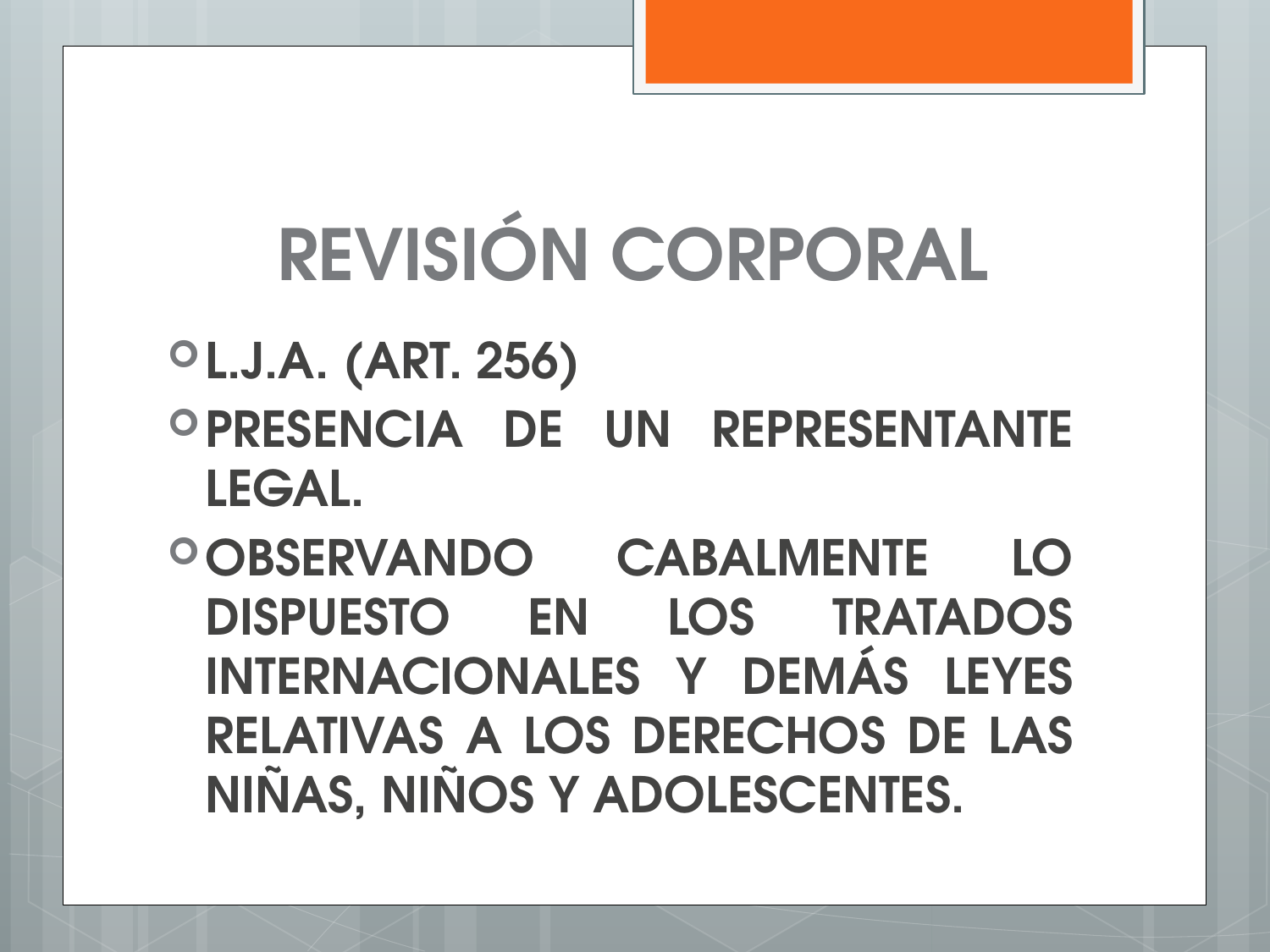

# REVISIÓN CORPORAL
L.J.A. (ART. 256)
PRESENCIA DE UN REPRESENTANTE LEGAL.
OBSERVANDO CABALMENTE LO DISPUESTO EN LOS TRATADOS INTERNACIONALES Y DEMÁS LEYES RELATIVAS A LOS DERECHOS DE LAS NIÑAS, NIÑOS Y ADOLESCENTES.